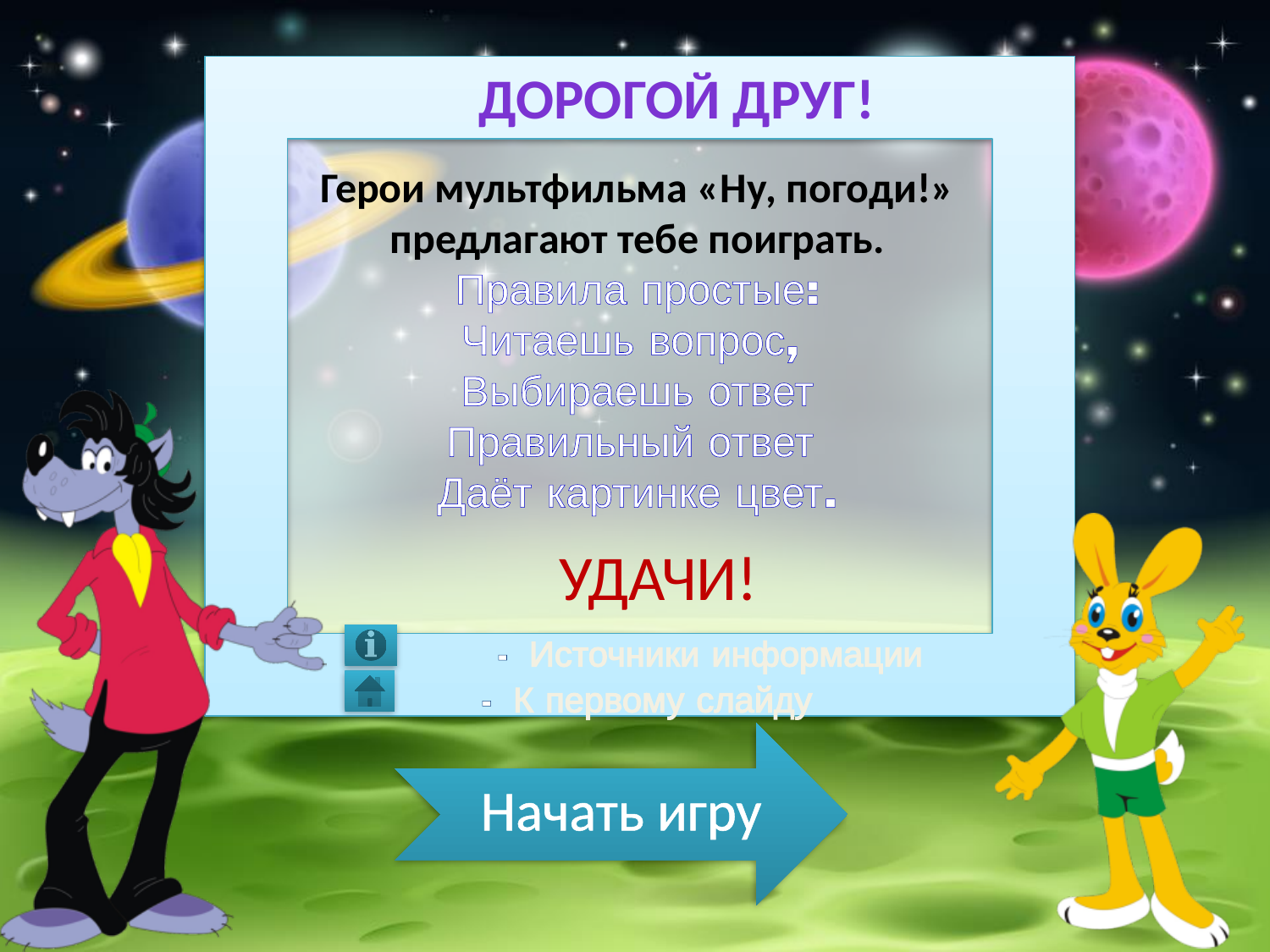

Дорогой друг!
Герои мультфильма «Ну, погоди!» предлагают тебе поиграть.
Правила простые:
Читаешь вопрос,
Выбираешь ответ
Правильный ответ
Даёт картинке цвет.
УДАЧИ!
-  Источники информации

-  К первому слайду

Начать игру